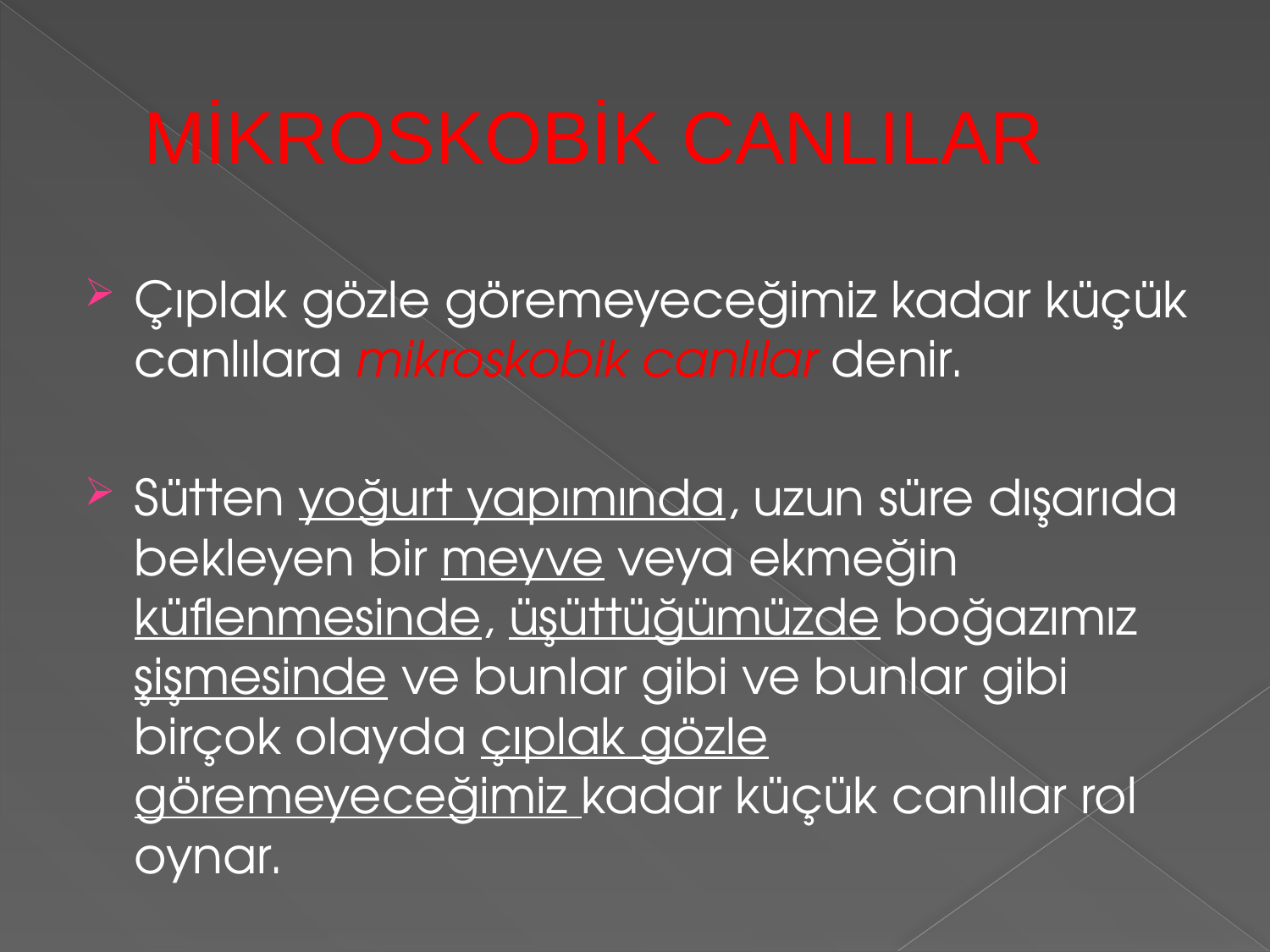

# MİKROSKOBİK CANLILAR
Çıplak gözle göremeyeceğimiz kadar küçük canlılara mikroskobik canlılar denir.

Sütten yoğurt yapımında, uzun süre dışarıda bekleyen bir meyve veya ekmeğin küflenmesinde, üşüttüğümüzde boğazımız şişmesinde ve bunlar gibi ve bunlar gibi birçok olayda çıplak gözle göremeyeceğimiz kadar küçük canlılar rol oynar.